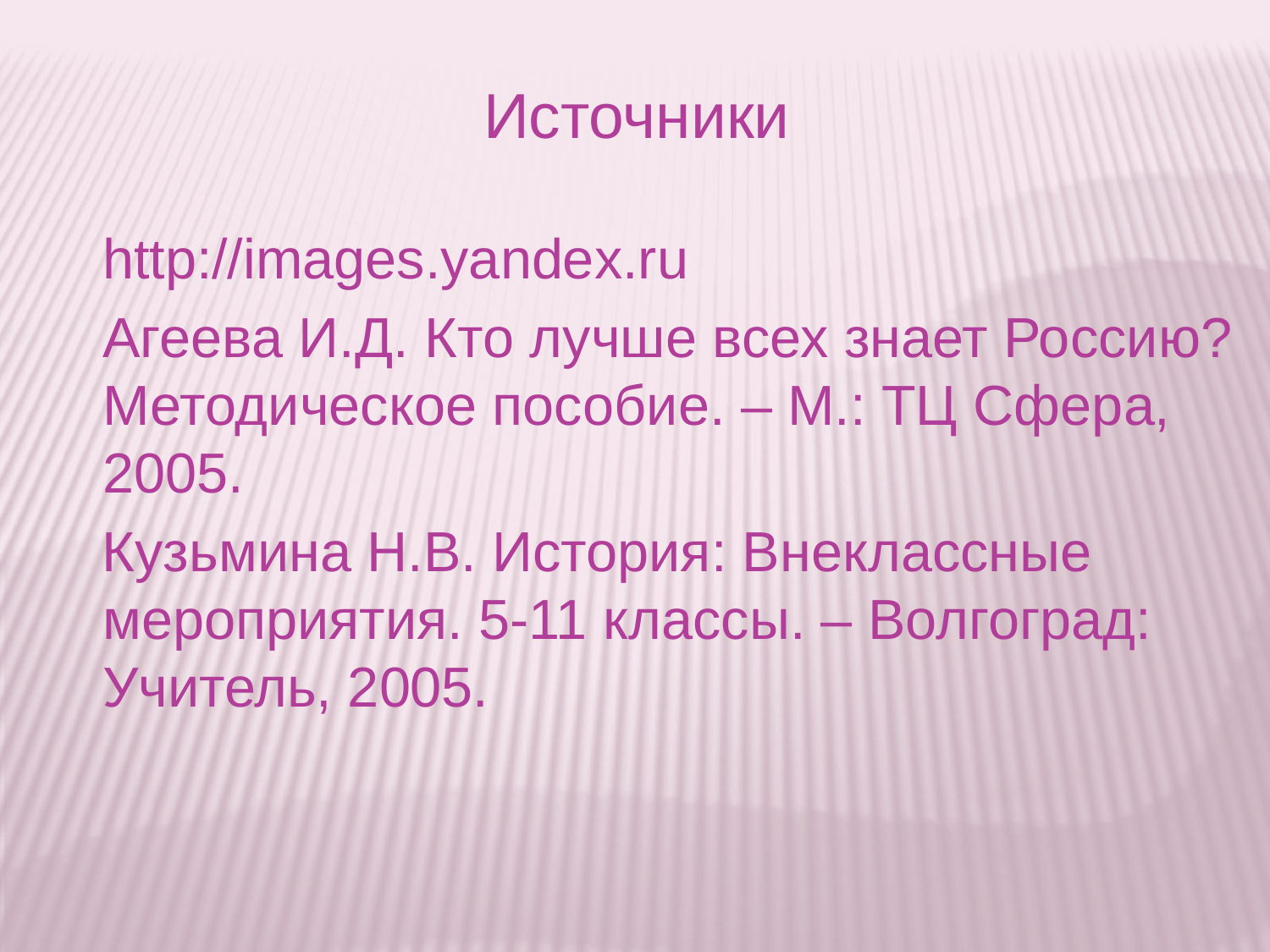

http://images.yandex.ru
	Агеева И.Д. Кто лучше всех знает Россию? Методическое пособие. – М.: ТЦ Сфера, 2005.
   Кузьмина Н.В. История: Внеклассные мероприятия. 5-11 классы. – Волгоград: Учитель, 2005.

Источники